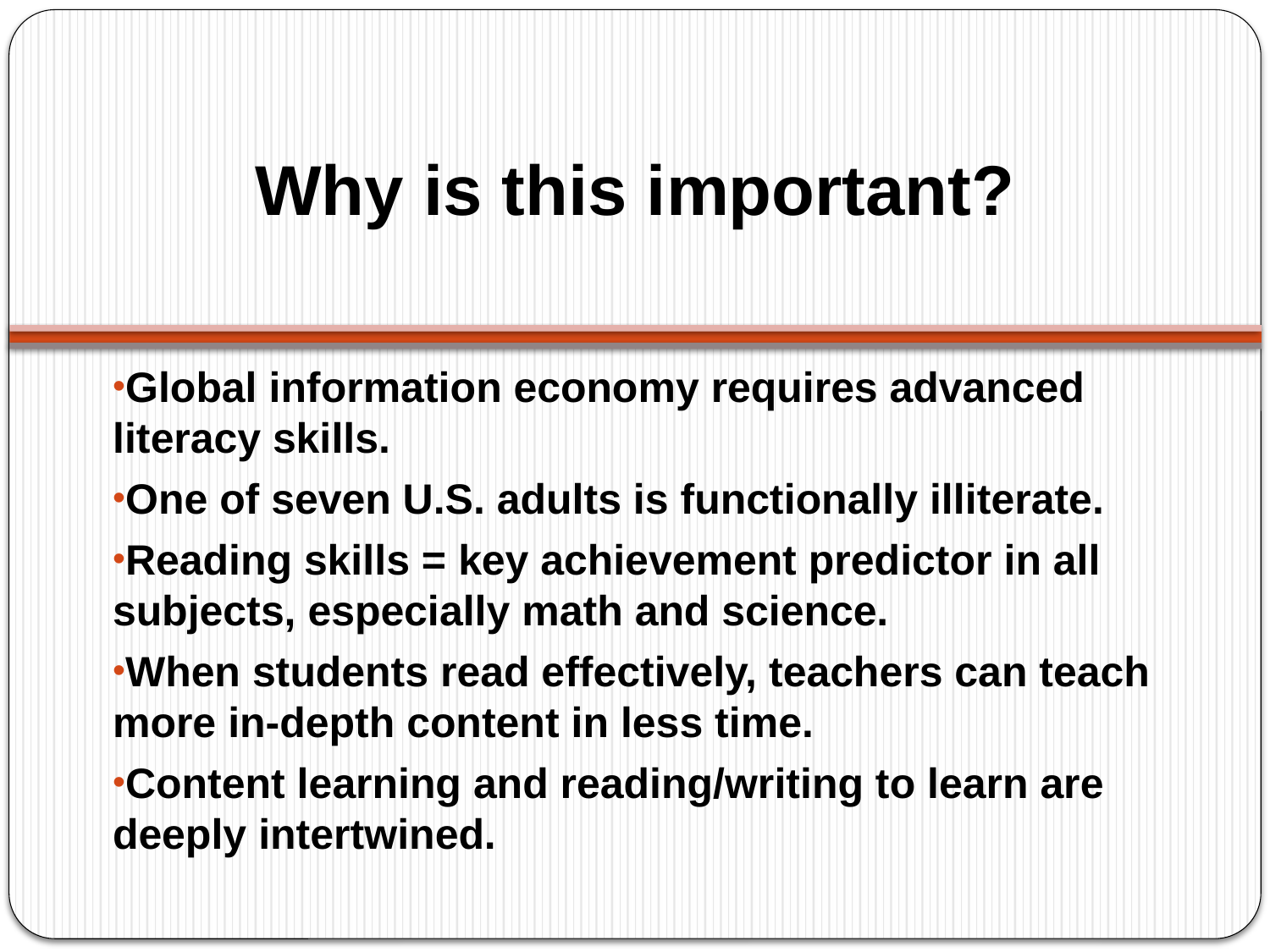

# Why is this important?
Global information economy requires advanced literacy skills.
One of seven U.S. adults is functionally illiterate.
Reading skills = key achievement predictor in all subjects, especially math and science.
When students read effectively, teachers can teach more in-depth content in less time.
Content learning and reading/writing to learn are deeply intertwined.